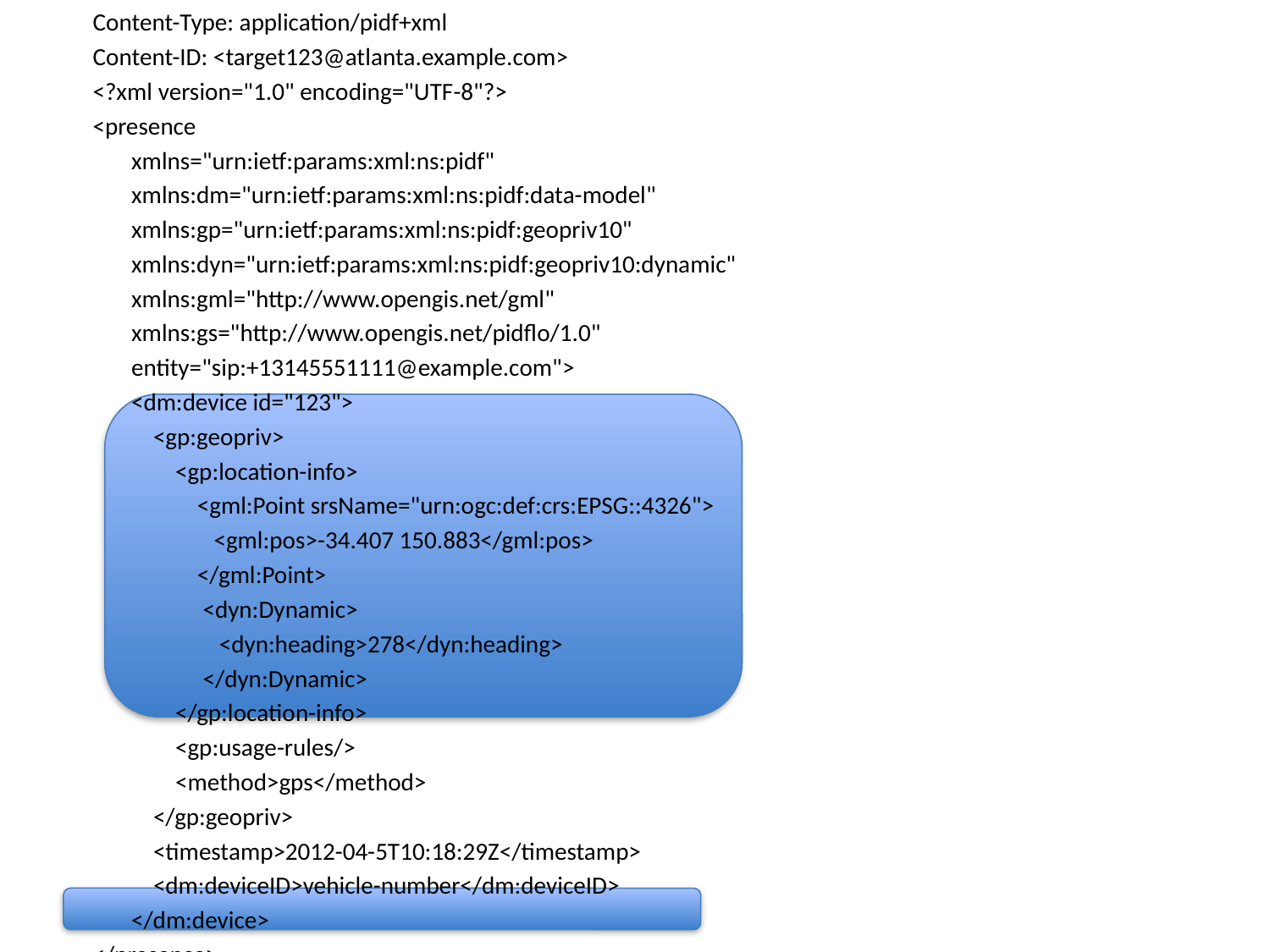

Content-Type: application/pidf+xml
   Content-ID: <target123@atlanta.example.com>
   <?xml version="1.0" encoding="UTF-8"?>
   <presence
          xmlns="urn:ietf:params:xml:ns:pidf"
          xmlns:dm="urn:ietf:params:xml:ns:pidf:data-model"
          xmlns:gp="urn:ietf:params:xml:ns:pidf:geopriv10"
          xmlns:dyn="urn:ietf:params:xml:ns:pidf:geopriv10:dynamic"
          xmlns:gml="http://www.opengis.net/gml"
          xmlns:gs="http://www.opengis.net/pidflo/1.0"
          entity="sip:+13145551111@example.com">
          <dm:device id="123">
              <gp:geopriv>
                  <gp:location-info>
                      <gml:Point srsName="urn:ogc:def:crs:EPSG::4326">
                         <gml:pos>-34.407 150.883</gml:pos>
                      </gml:Point>
                       <dyn:Dynamic>
                          <dyn:heading>278</dyn:heading>
                       </dyn:Dynamic>
                  </gp:location-info>
                  <gp:usage-rules/>
                  <method>gps</method>
              </gp:geopriv>
              <timestamp>2012-04-5T10:18:29Z</timestamp>
              <dm:deviceID>vehicle-number</dm:deviceID>
          </dm:device>
   </presence>
      --boundary1--